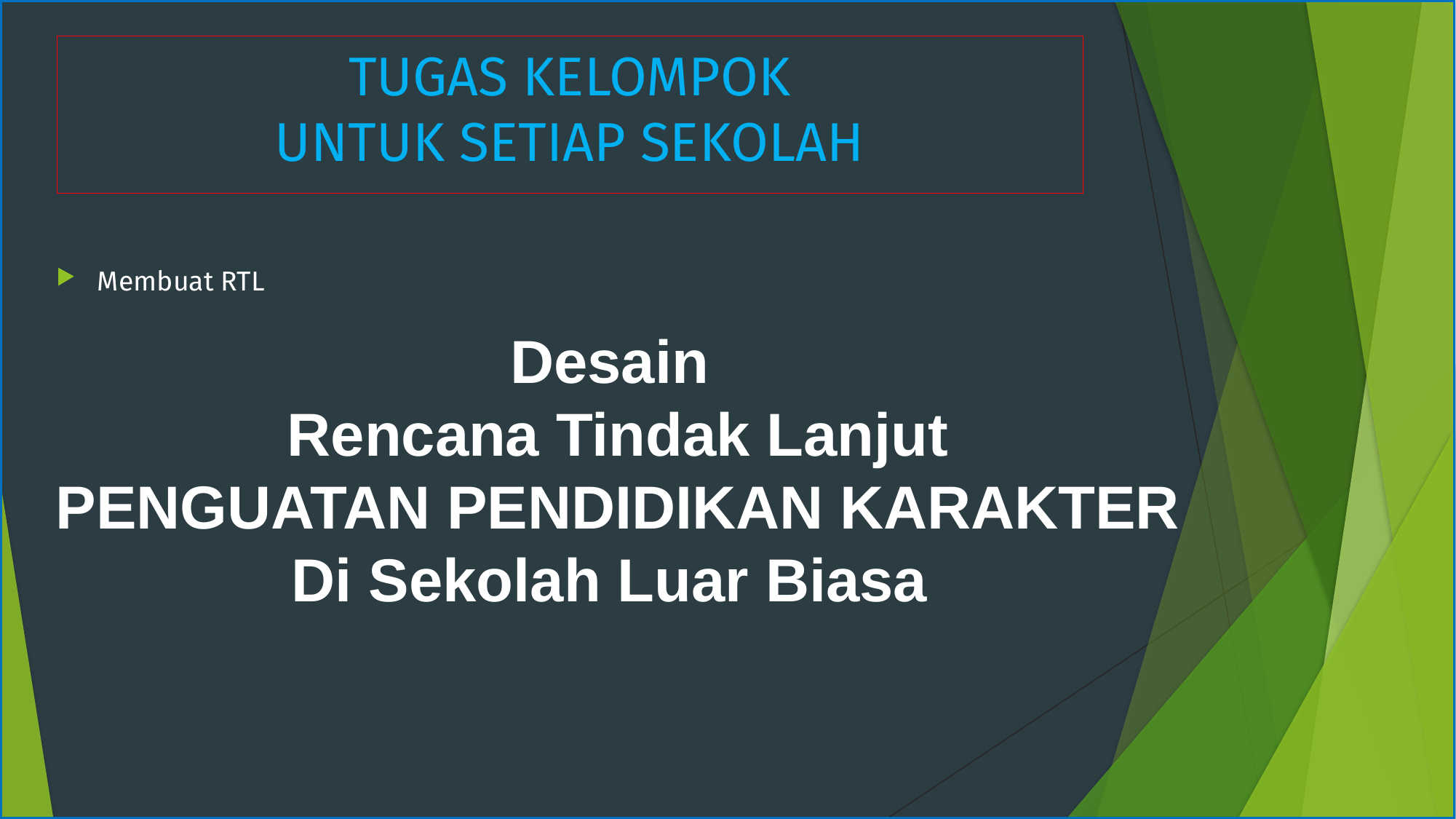

# TUGAS KELOMPOK UNTUK SETIAP SEKOLAH

Desain
Rencana Tindak Lanjut
PENGUATAN PENDIDIKAN KARAKTER
Di Sekolah Luar Biasa
Membuat RTL